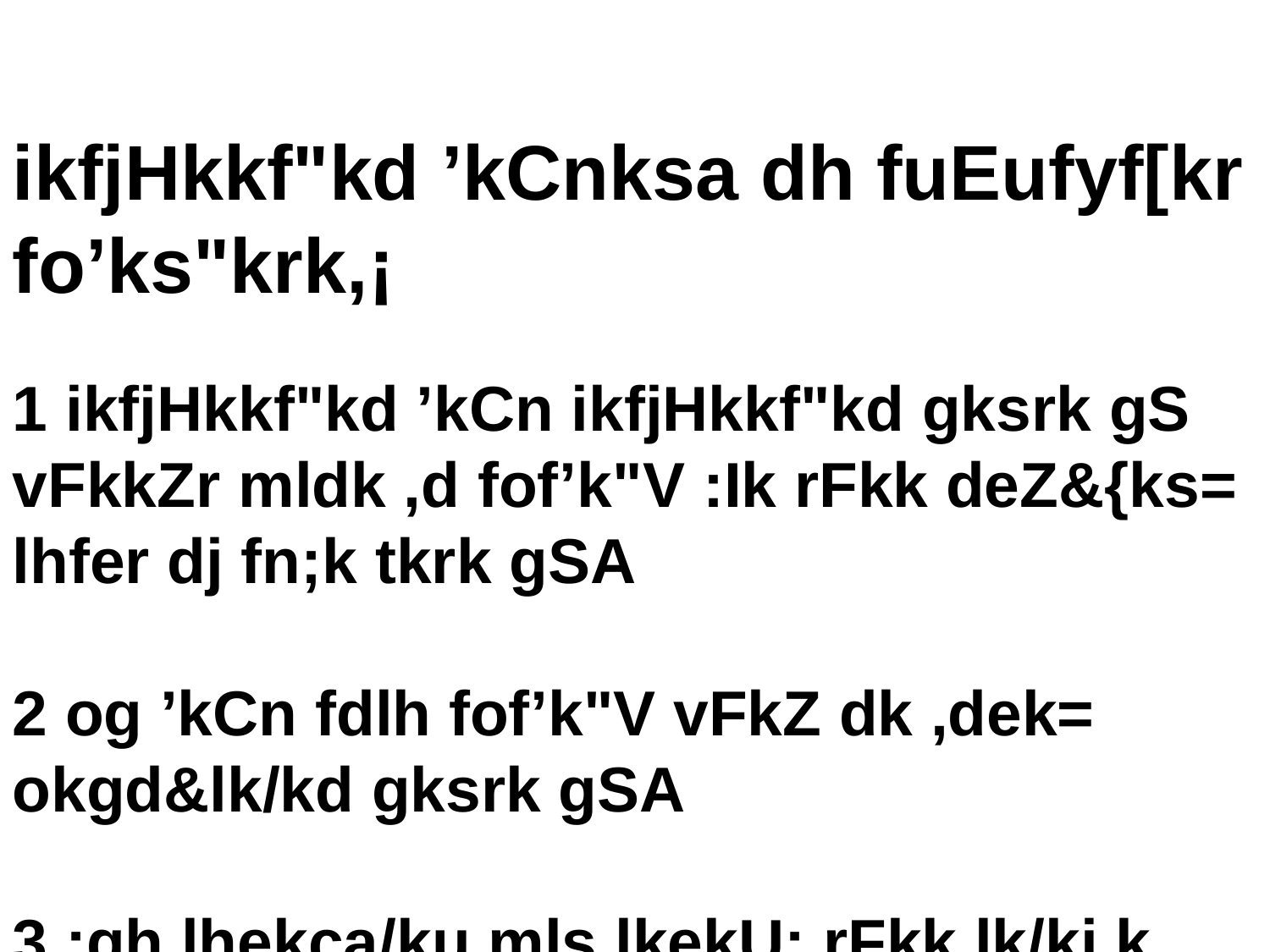

ikfjHkkf"kd ’kCnksa dh fuEufyf[kr fo’ks"krk,¡

1 ikfjHkkf"kd ’kCn ikfjHkkf"kd gksrk gS vFkkZr mldk ,d fof’k"V :Ik rFkk deZ&{ks= lhfer dj fn;k tkrk gSA

2 og ’kCn fdlh fof’k"V vFkZ dk ,dek= okgd&lk/kd gksrk gSA

3 ;gh lhekca/ku mls lkekU; rFkk lk/kj.k ’kCn ls vyx djrk gSaA